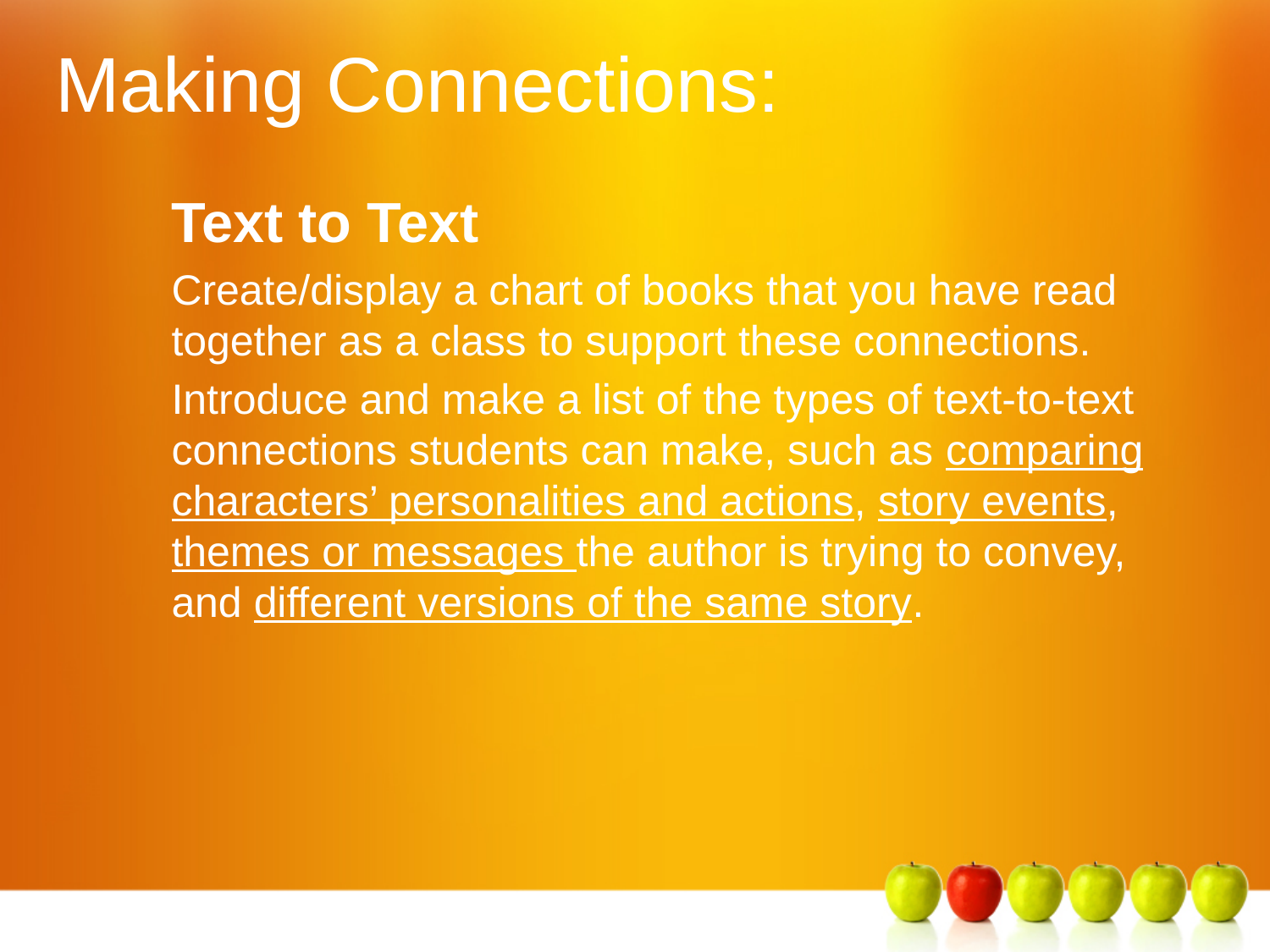

# Making Connections:
Text to Text
Create/display a chart of books that you have read together as a class to support these connections.
Introduce and make a list of the types of text-to-text connections students can make, such as comparing characters’ personalities and actions, story events, themes or messages the author is trying to convey, and different versions of the same story.